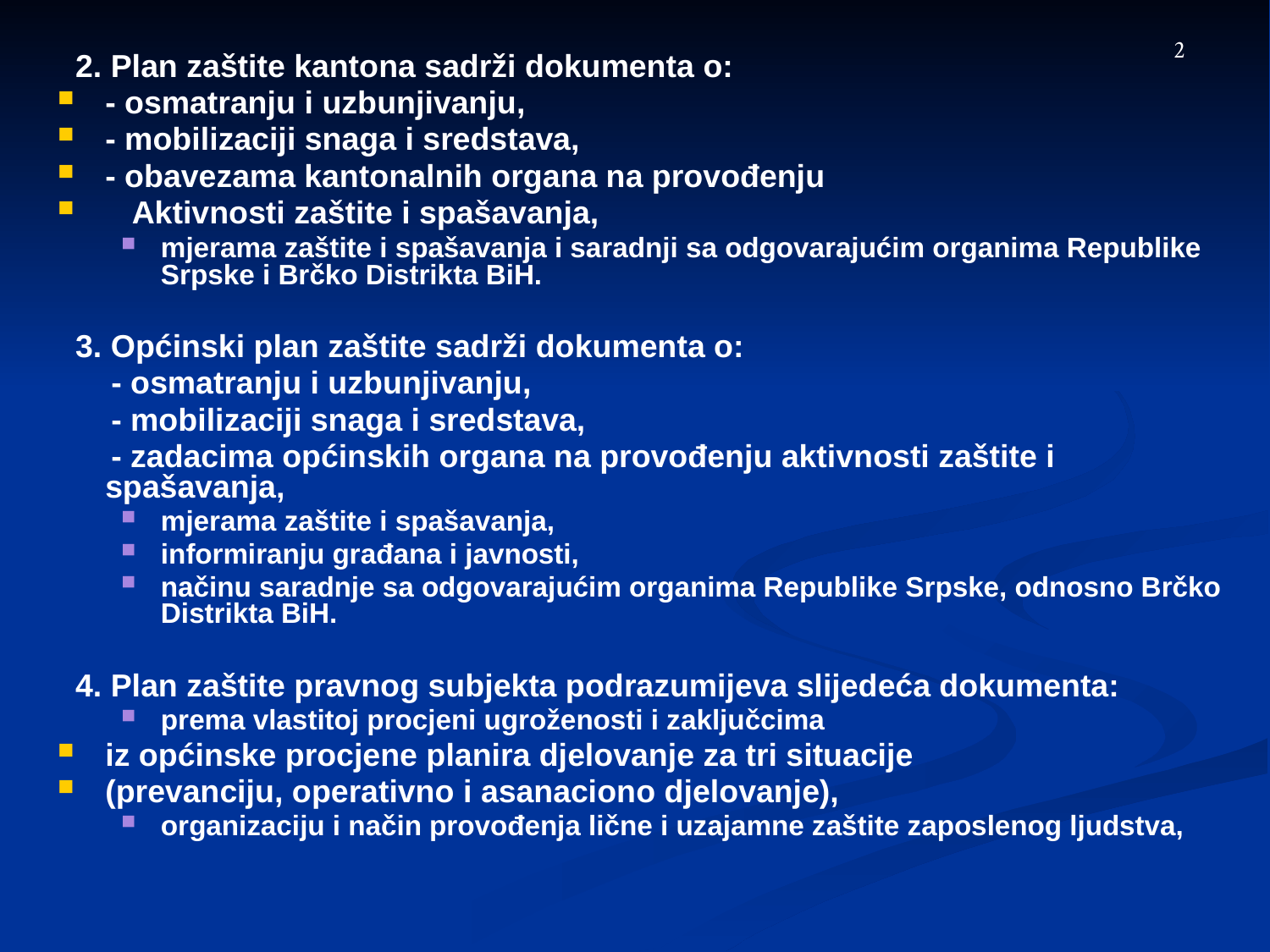

2
  2. Plan zaštite kantona sadrži dokumenta o:
- osmatranju i uzbunjivanju,
- mobilizaciji snaga i sredstava,
- obavezama kantonalnih organa na provođenju
   Aktivnosti zaštite i spašavanja,
mjerama zaštite i spašavanja i saradnji sa odgovarajućim organima Republike Srpske i Brčko Distrikta BiH.

  3. Općinski plan zaštite sadrži dokumenta o:
      - osmatranju i uzbunjivanju,
      - mobilizaciji snaga i sredstava,
      - zadacima općinskih organa na provođenju aktivnosti zaštite i spašavanja,
mjerama zaštite i spašavanja,
informiranju građana i javnosti,
načinu saradnje sa odgovarajućim organima Republike Srpske, odnosno Brčko Distrikta BiH.

  4. Plan zaštite pravnog subjekta podrazumijeva slijedeća dokumenta:
prema vlastitoj procjeni ugroženosti i zaključcima
iz općinske procjene planira djelovanje za tri situacije
(prevanciju, operativno i asanaciono djelovanje),
organizaciju i način provođenja lične i uzajamne zaštite zaposlenog ljudstva,